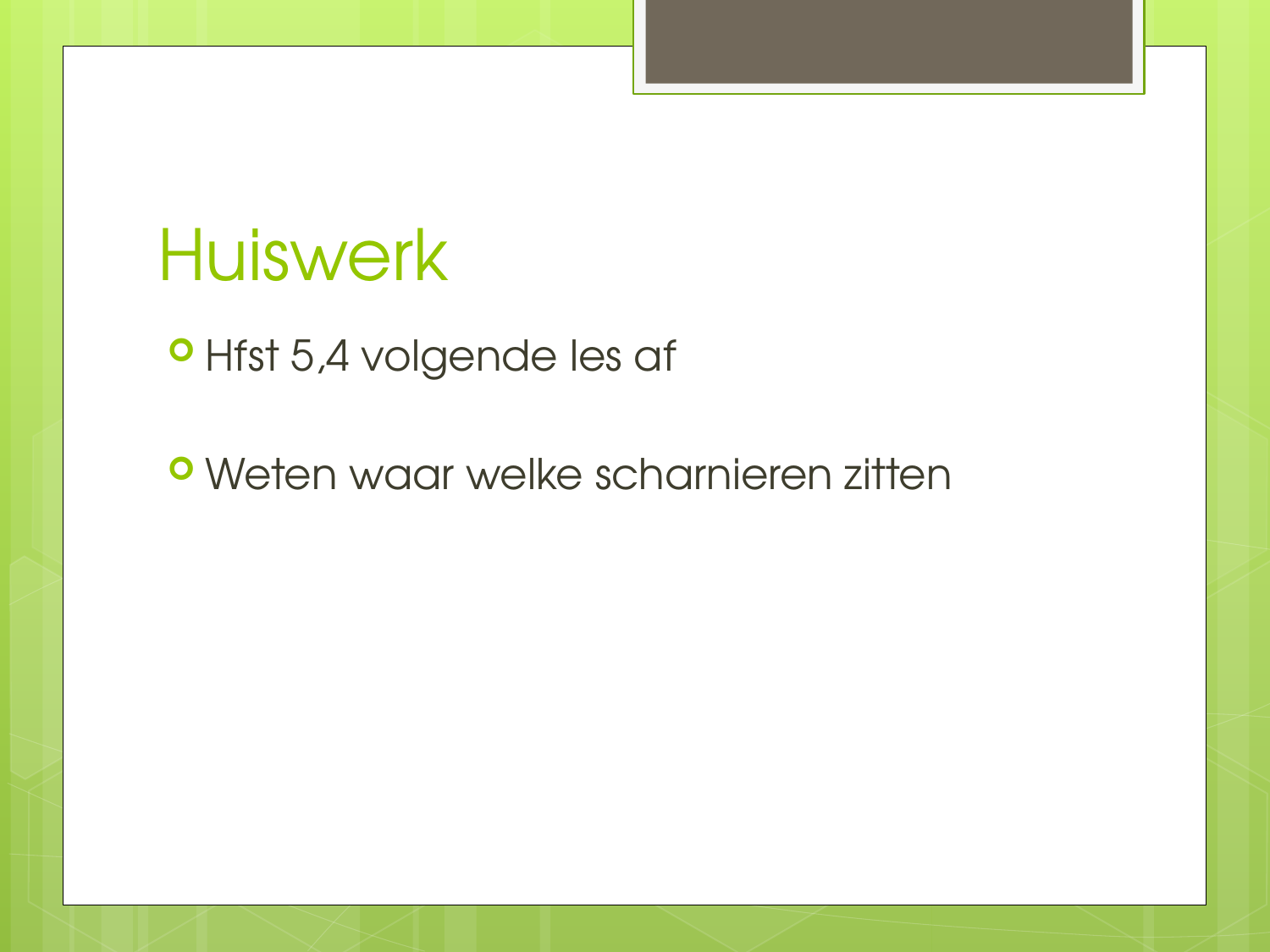

# Huiswerk
Hfst 5,4 volgende les af

Weten waar welke scharnieren zitten